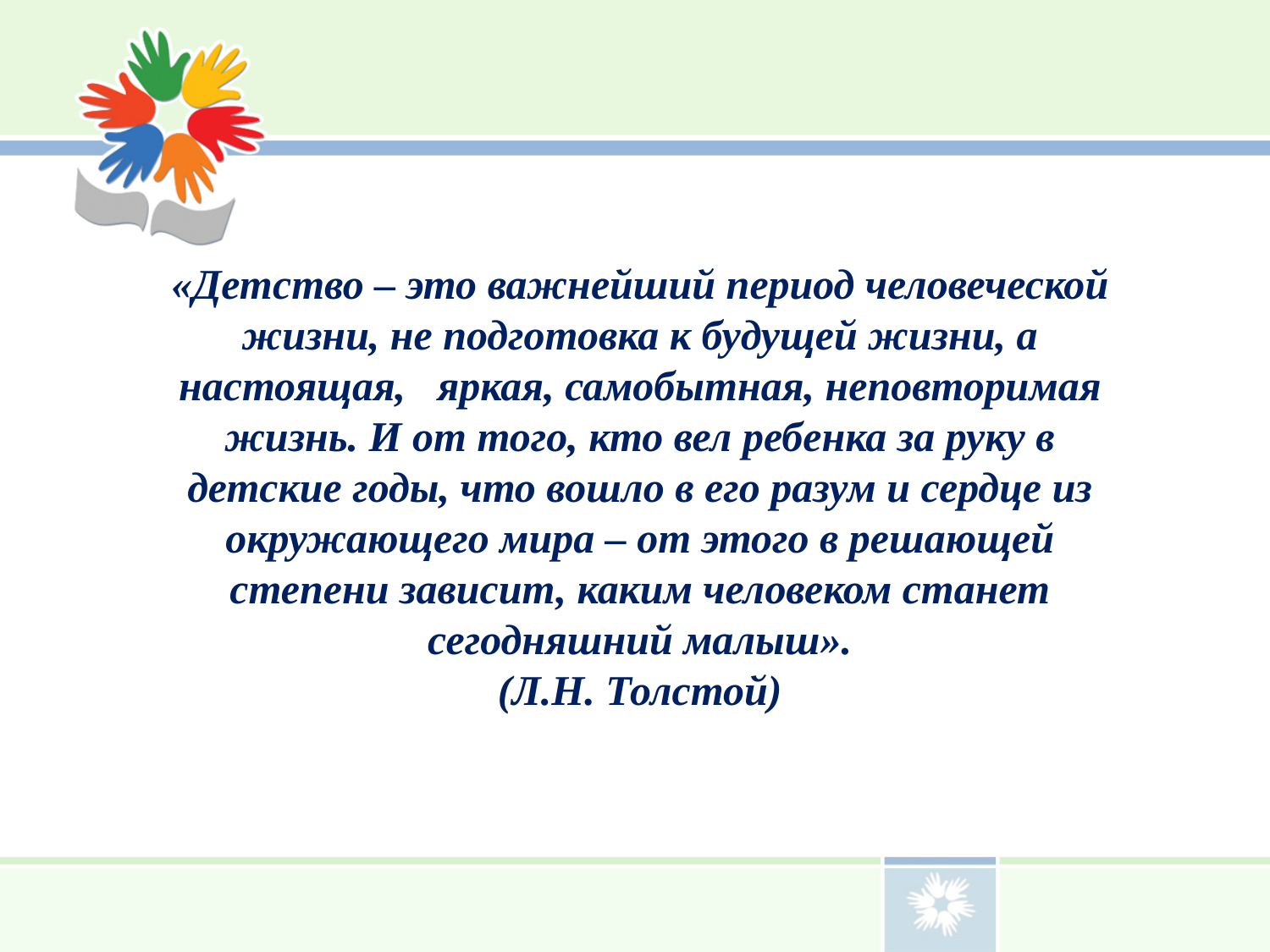

«Детство – это важнейший период человеческой жизни, не подготовка к будущей жизни, а настоящая,   яркая, самобытная, неповторимая жизнь. И от того, кто вел ребенка за руку в детские годы, что вошло в его разум и сердце из окружающего мира – от этого в решающей степени зависит, каким человеком станет сегодняшний малыш».
(Л.Н. Толстой)